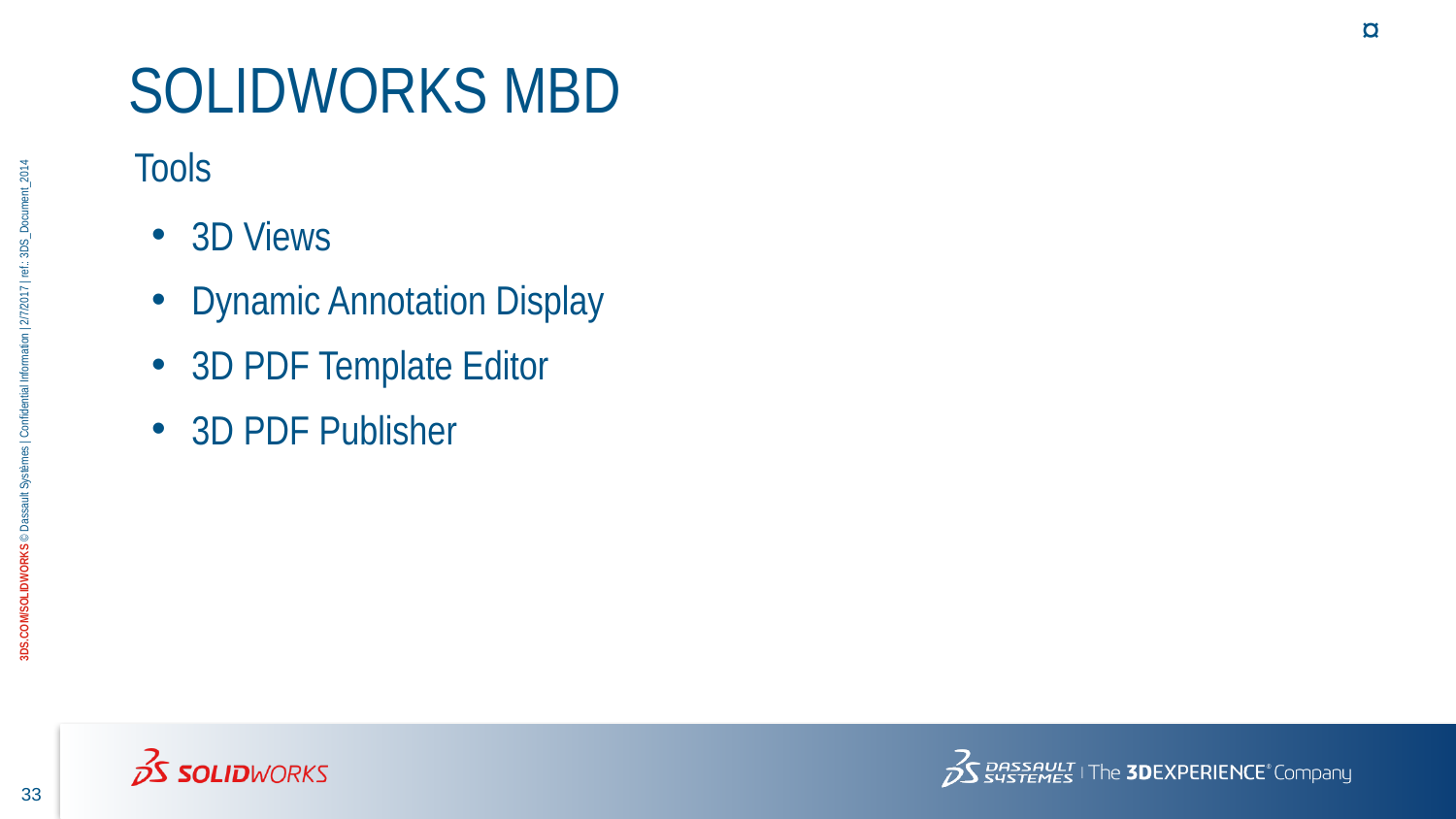

¤
# SOLIDWORKS MBD
Tools
3D Views
Dynamic Annotation Display
3D PDF Template Editor
3D PDF Publisher